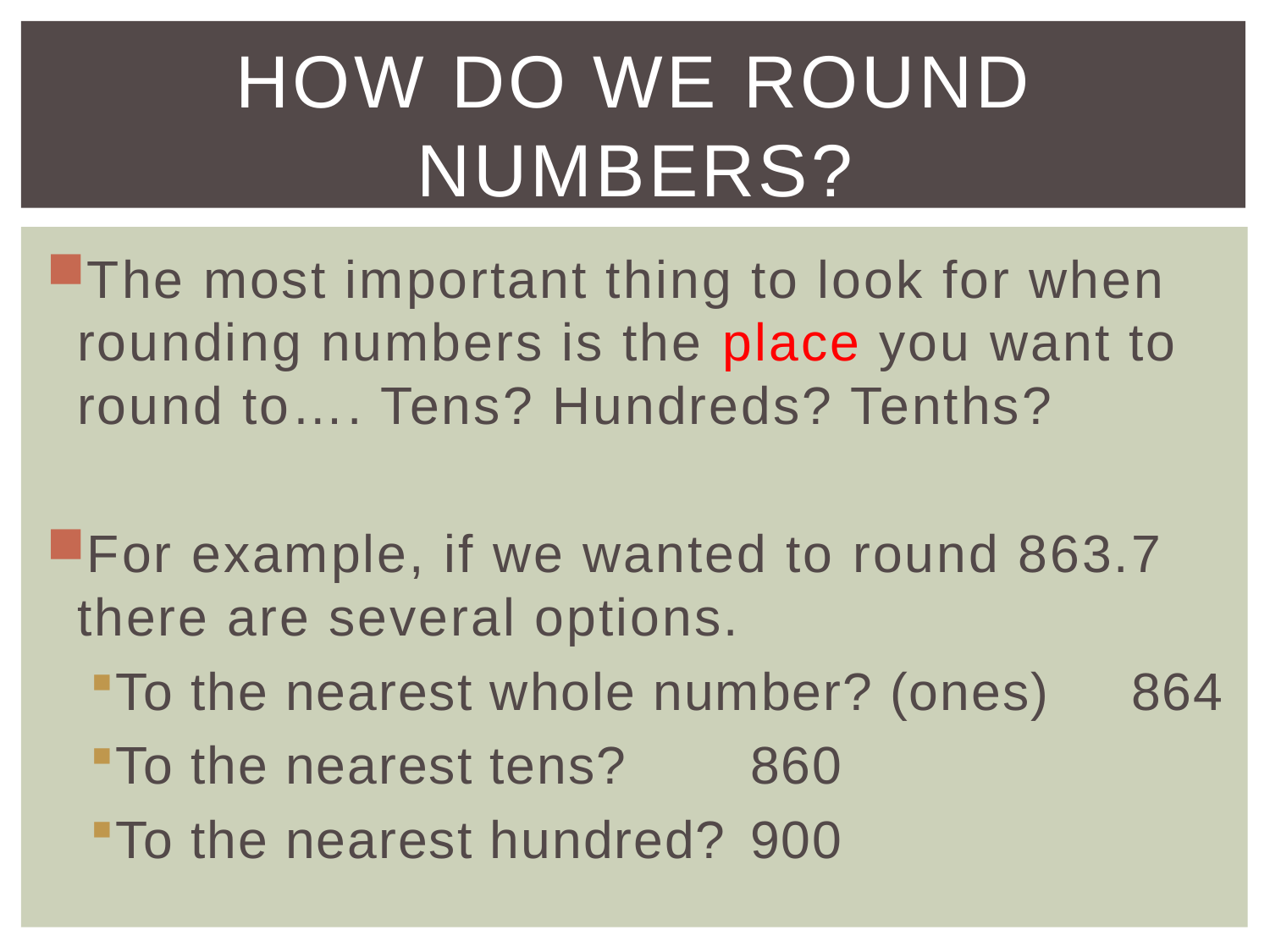

# How do we round numbers?
The most important thing to look for when rounding numbers is the place you want to round to…. Tens? Hundreds? Tenths?

For example, if we wanted to round 863.7 there are several options.
To the nearest whole number? (ones) 	864
To the nearest tens?	860
To the nearest hundred?	900